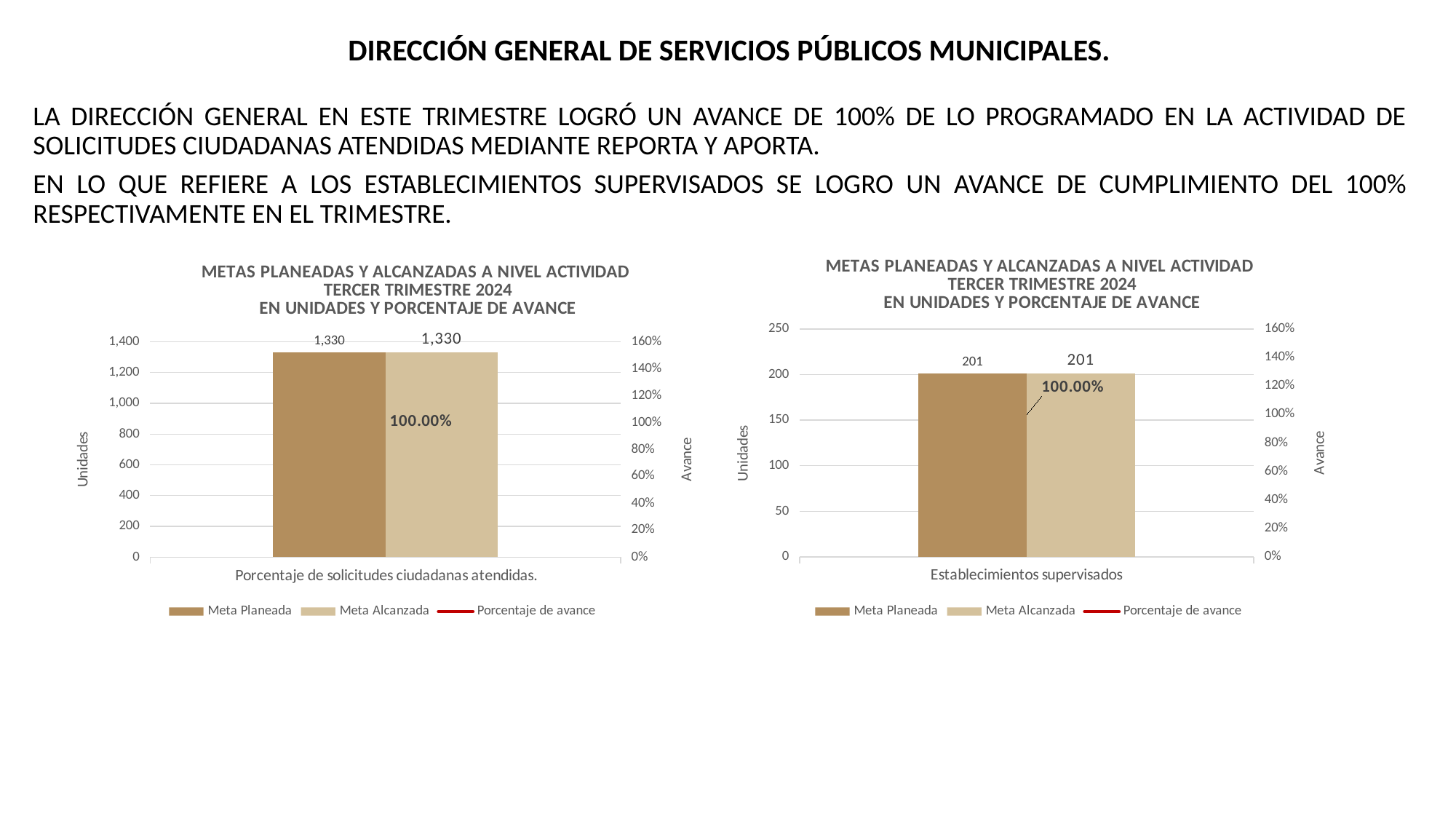

DIRECCIÓN GENERAL DE SERVICIOS PÚBLICOS MUNICIPALES.

LA DIRECCIÓN GENERAL EN ESTE TRIMESTRE LOGRÓ UN AVANCE DE 100% DE LO PROGRAMADO EN LA ACTIVIDAD DE SOLICITUDES CIUDADANAS ATENDIDAS MEDIANTE REPORTA Y APORTA.
EN LO QUE REFIERE A LOS ESTABLECIMIENTOS SUPERVISADOS SE LOGRO UN AVANCE DE CUMPLIMIENTO DEL 100% RESPECTIVAMENTE EN EL TRIMESTRE.

### Chart: METAS PLANEADAS Y ALCANZADAS A NIVEL ACTIVIDAD
TERCER TRIMESTRE 2024
EN UNIDADES Y PORCENTAJE DE AVANCE

| Category | Meta Planeada | Meta Alcanzada |  |
|---|---|---|---|
| Establecimientos supervisados | 201.0 | 201.0 | 1.0 |

### Chart: METAS PLANEADAS Y ALCANZADAS A NIVEL ACTIVIDAD
TERCER TRIMESTRE 2024
EN UNIDADES Y PORCENTAJE DE AVANCE

| Category | Meta Planeada | Meta Alcanzada |  |
|---|---|---|---|
|  Porcentaje de solicitudes ciudadanas atendidas. | 1330.0 | 1330.0 | 1.0 |